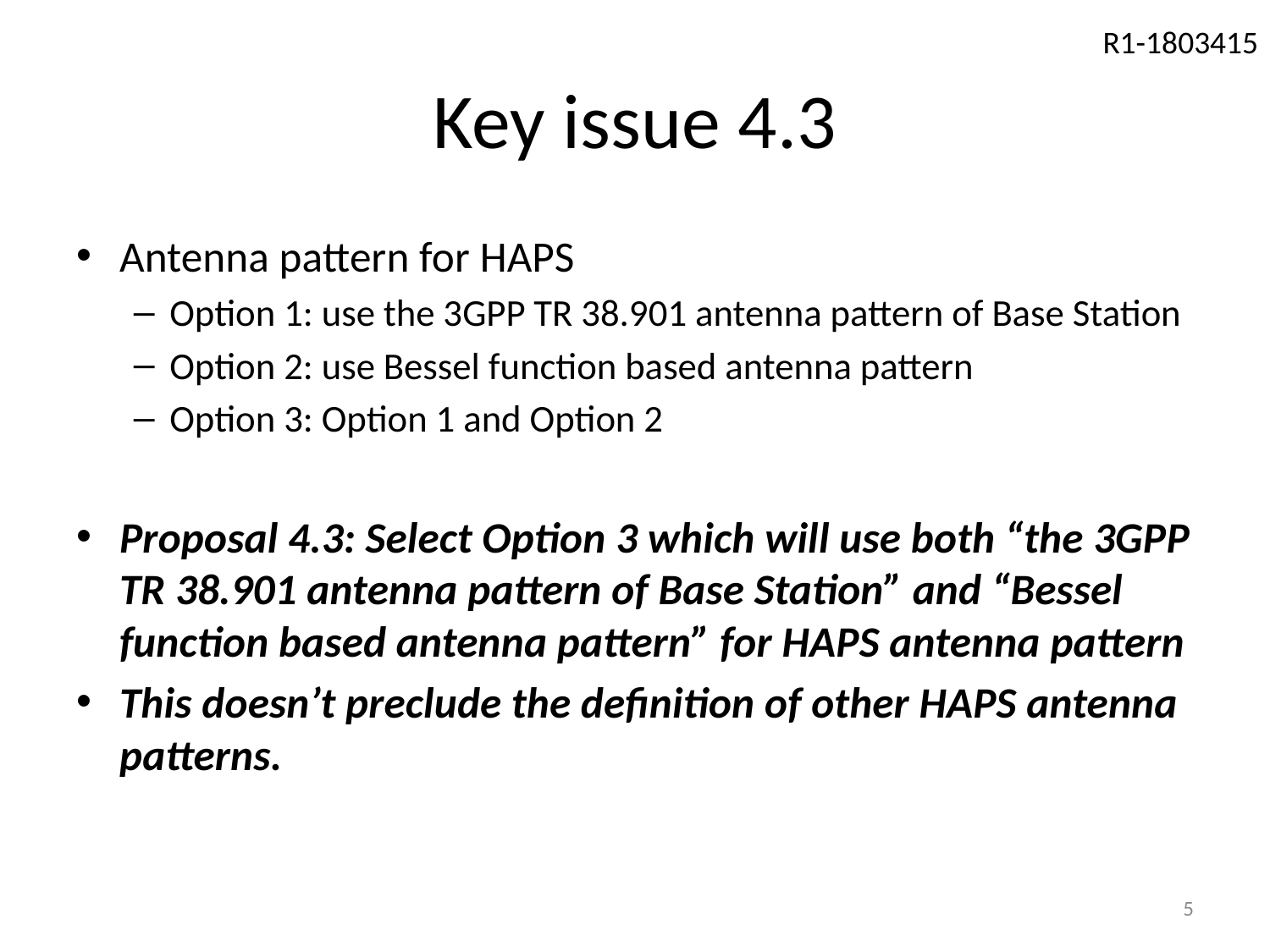

# Key issue 4.3
Antenna pattern for HAPS
Option 1: use the 3GPP TR 38.901 antenna pattern of Base Station
Option 2: use Bessel function based antenna pattern
Option 3: Option 1 and Option 2

Proposal 4.3: Select Option 3 which will use both “the 3GPP TR 38.901 antenna pattern of Base Station” and “Bessel function based antenna pattern” for HAPS antenna pattern
This doesn’t preclude the definition of other HAPS antenna patterns.

5